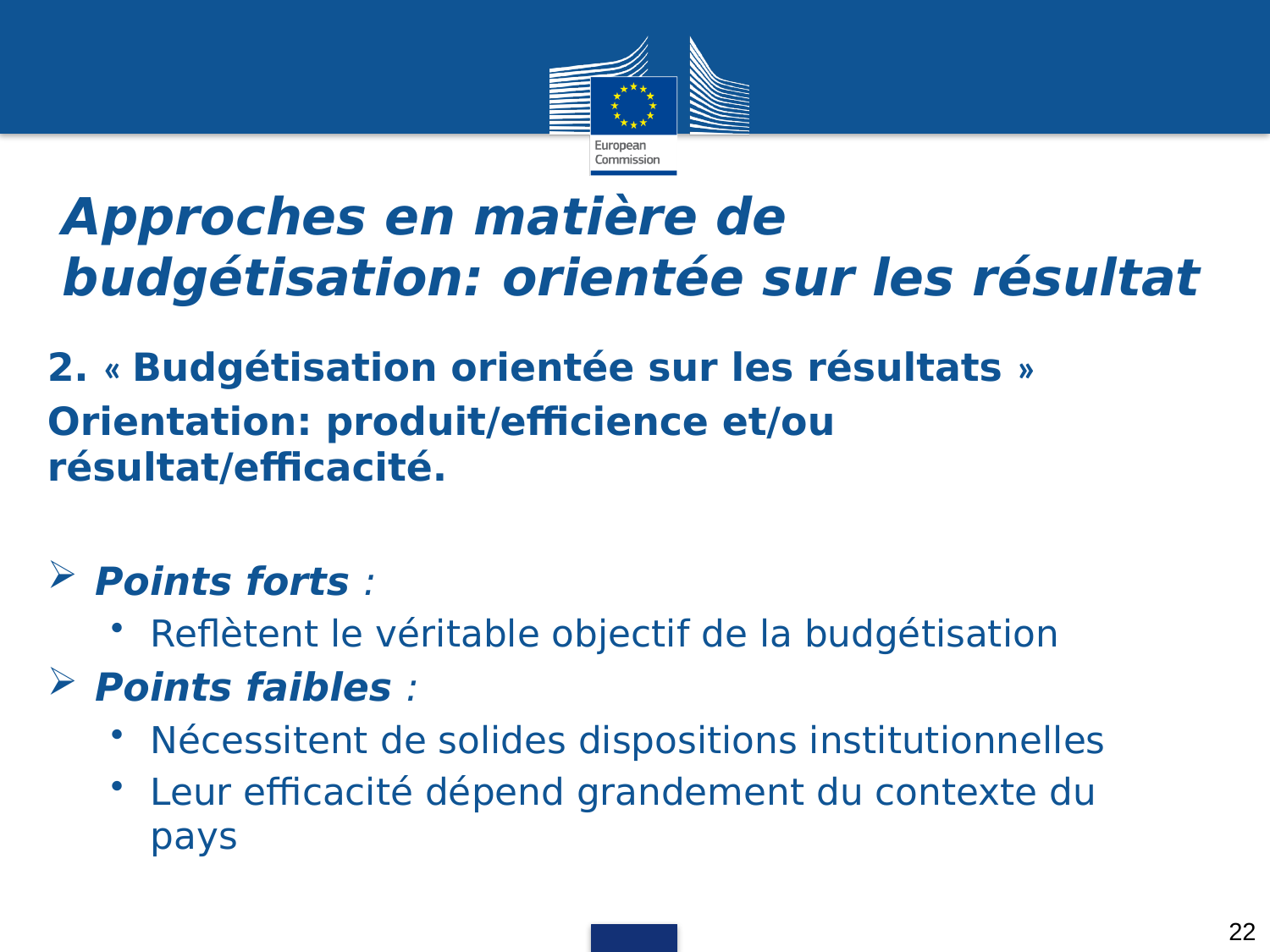

# Approches en matière de budgétisation: orientée sur les résultat
2. « Budgétisation orientée sur les résultats »
Orientation: produit/efficience et/ou résultat/efficacité.

Points forts :
Reflètent le véritable objectif de la budgétisation
Points faibles :
Nécessitent de solides dispositions institutionnelles
Leur efficacité dépend grandement du contexte du pays
22